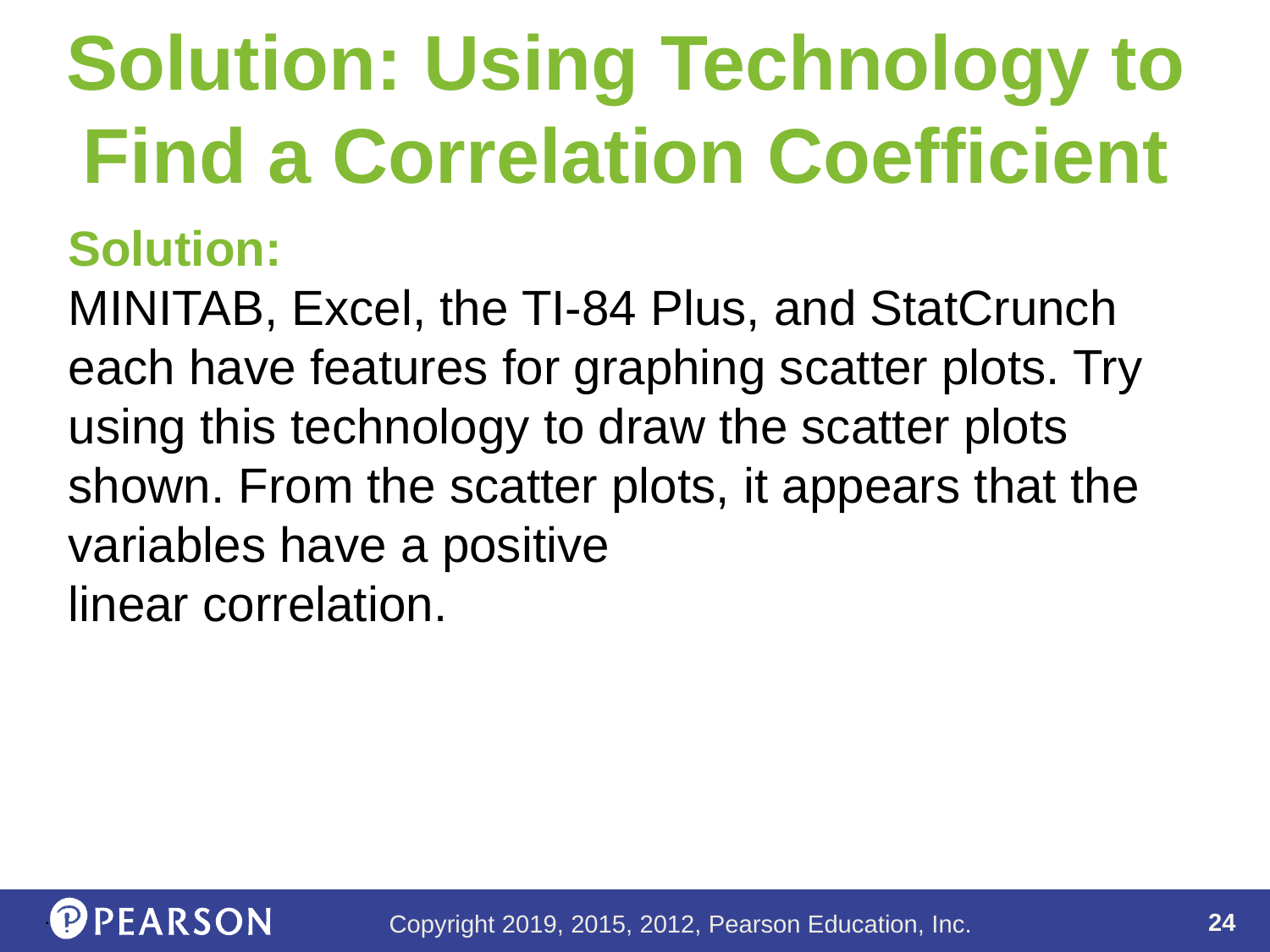

# Solution: Using Technology to Find a Correlation Coefficient
Solution:
MINITAB, Excel, the TI-84 Plus, and StatCrunch each have features for graphing scatter plots. Try using this technology to draw the scatter plots shown. From the scatter plots, it appears that the variables have a positive
linear correlation.
.